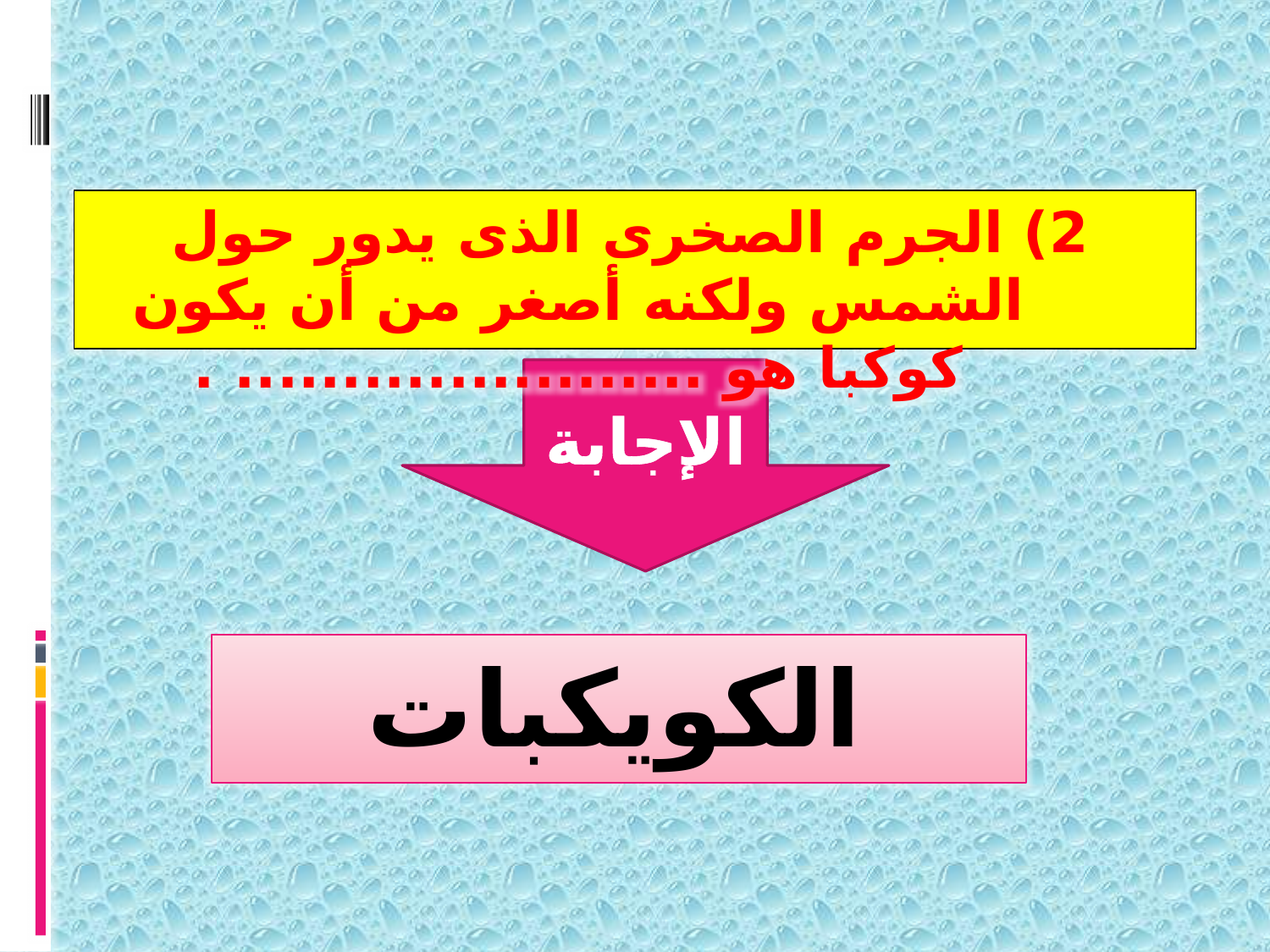

2) الجرم الصخرى الذى يدور حول الشمس ولكنه أصغر من أن يكون كوكبا هو ...................... .
الإجابة
الكويكبات